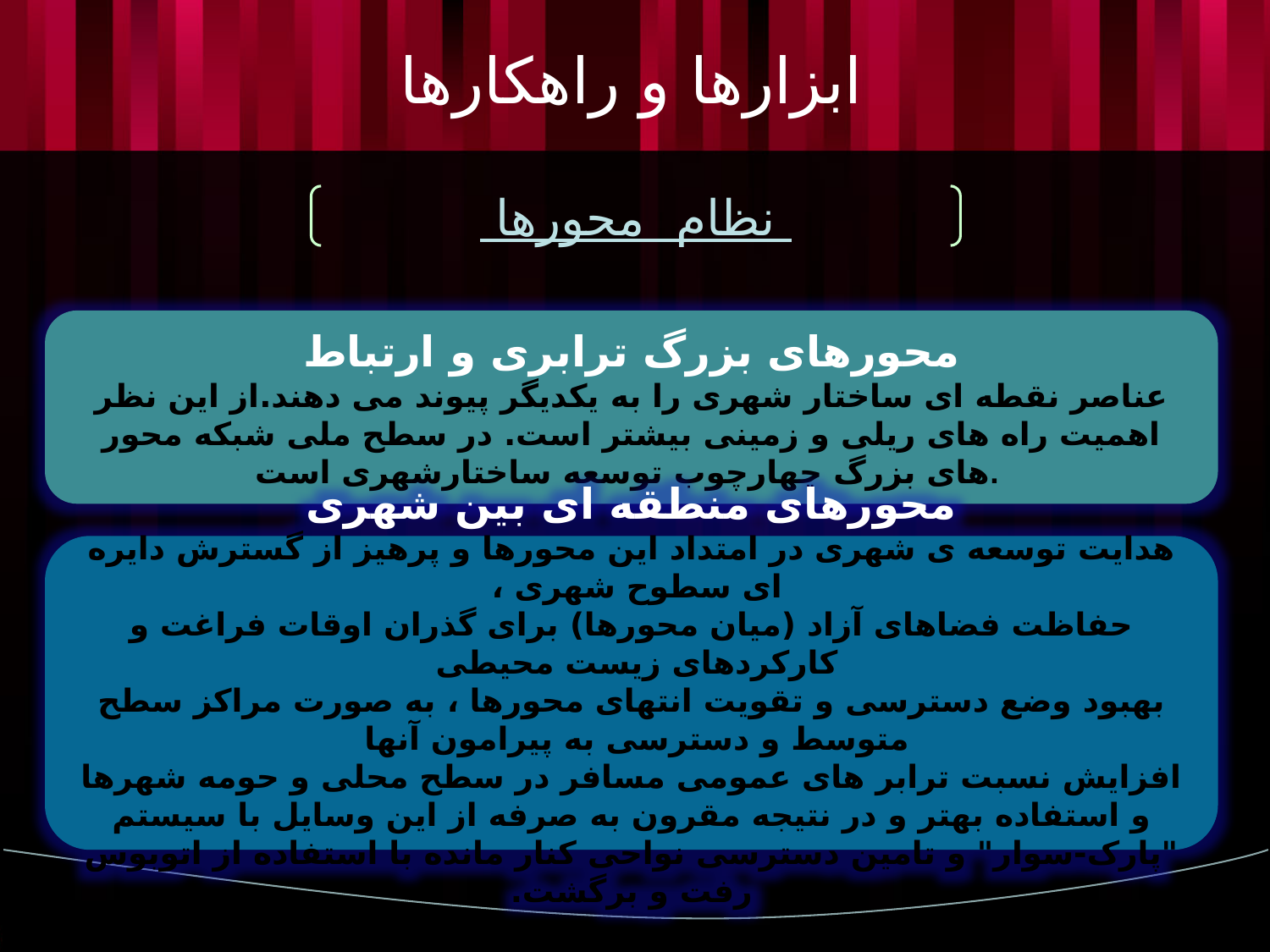

# ابزارها و راهکارها
 نظام  محورها
محورهای بزرگ ترابری و ارتباط
عناصر نقطه ای ساختار شهری را به یکدیگر پیوند می دهند.از این نظر اهمیت راه های ریلی و زمینی بیشتر است. در سطح ملی شبکه محور های بزرگ چهارچوب توسعه ساختارشهری است.
محورهای منطقه ای بین شهری
هدایت توسعه ی شهری در امتداد این محورها و پرهیز از گسترش دایره ای سطوح شهری ،
حفاظت فضاهای آزاد (میان محورها) برای گذران اوقات فراغت و کارکردهای زیست محیطی
بهبود وضع دسترسی و تقویت انتهای محورها ، به صورت مراکز سطح متوسط و دسترسی به پیرامون آنها
افزایش نسبت ترابر های عمومی مسافر در سطح محلی و حومه شهرها و استفاده بهتر و در نتیجه مقرون به صرفه از این وسایل با سیستم "پارک-سوار" و تامین دسترسی نواحی کنار مانده با استفاده از اتوبوس رفت و برگشت.